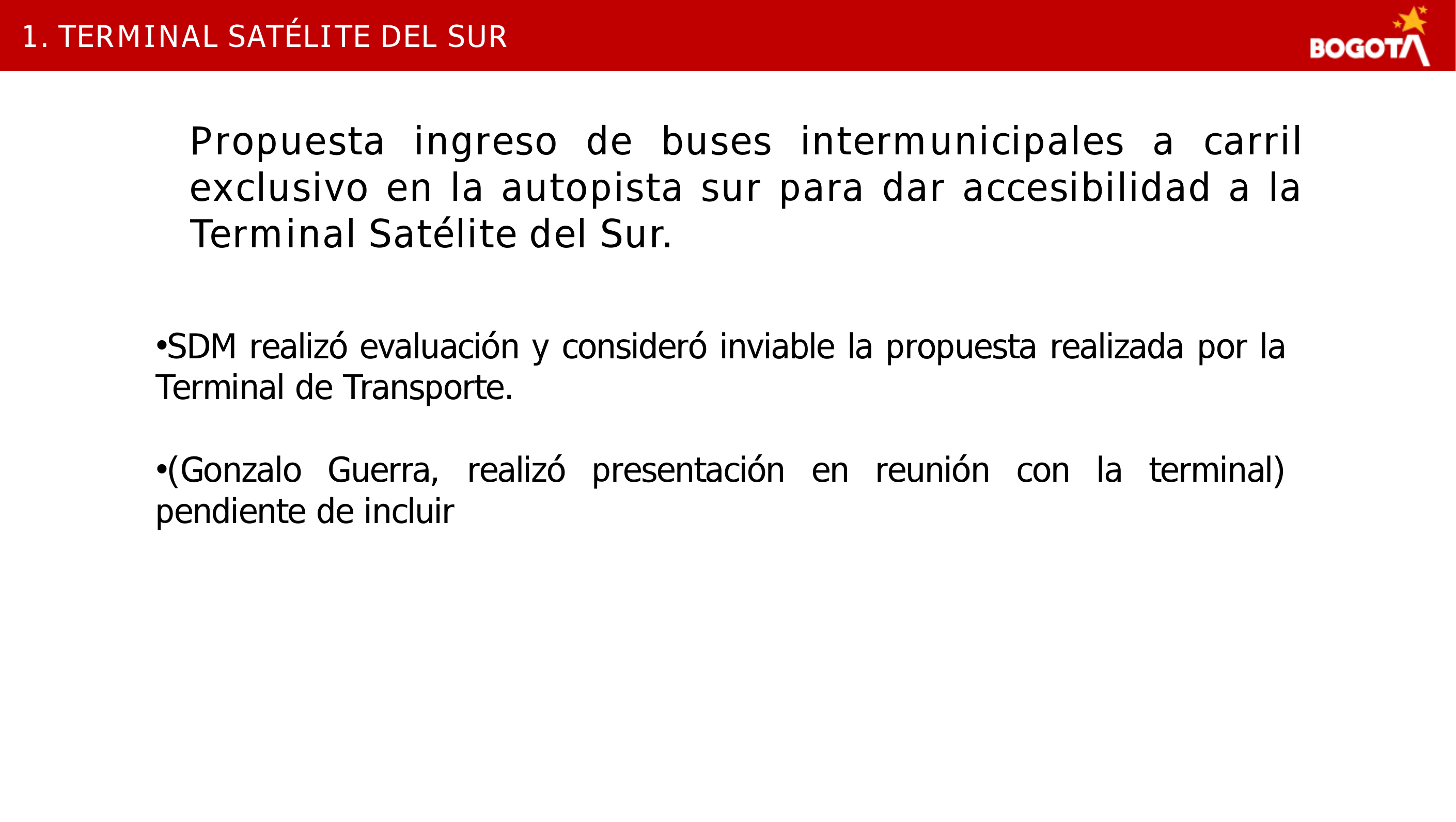

1. TERMINAL SATÉLITE DEL SUR
Propuesta ingreso de buses intermunicipales a carril exclusivo en la autopista sur para dar accesibilidad a la Terminal Satélite del Sur.
SDM realizó evaluación y consideró inviable la propuesta realizada por la Terminal de Transporte.

(Gonzalo Guerra, realizó presentación en reunión con la terminal) pendiente de incluir